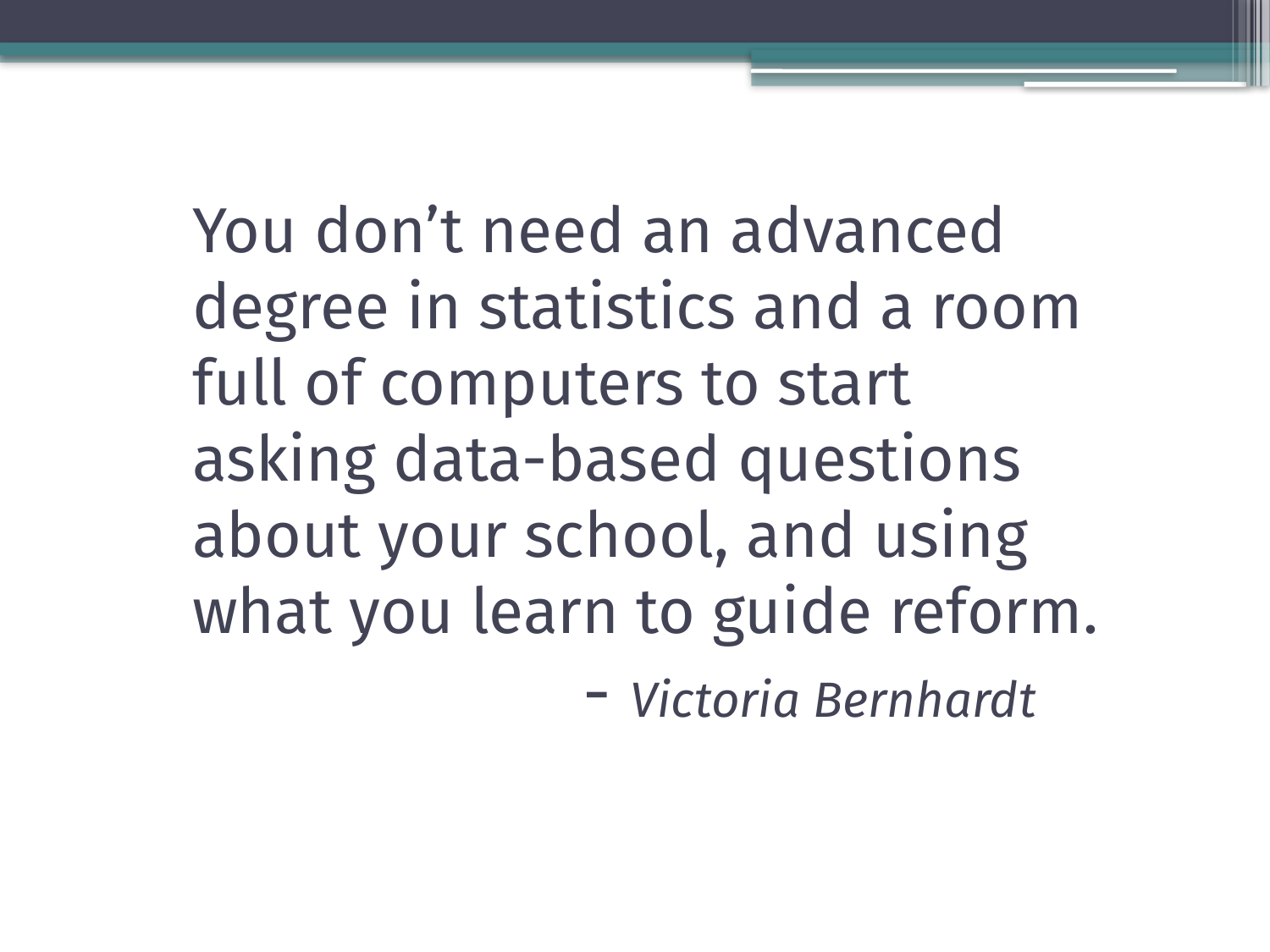

# You don’t need an advanced degree in statistics and a room full of computers to start asking data-based questions about your school, and using what you learn to guide reform. - Victoria Bernhardt